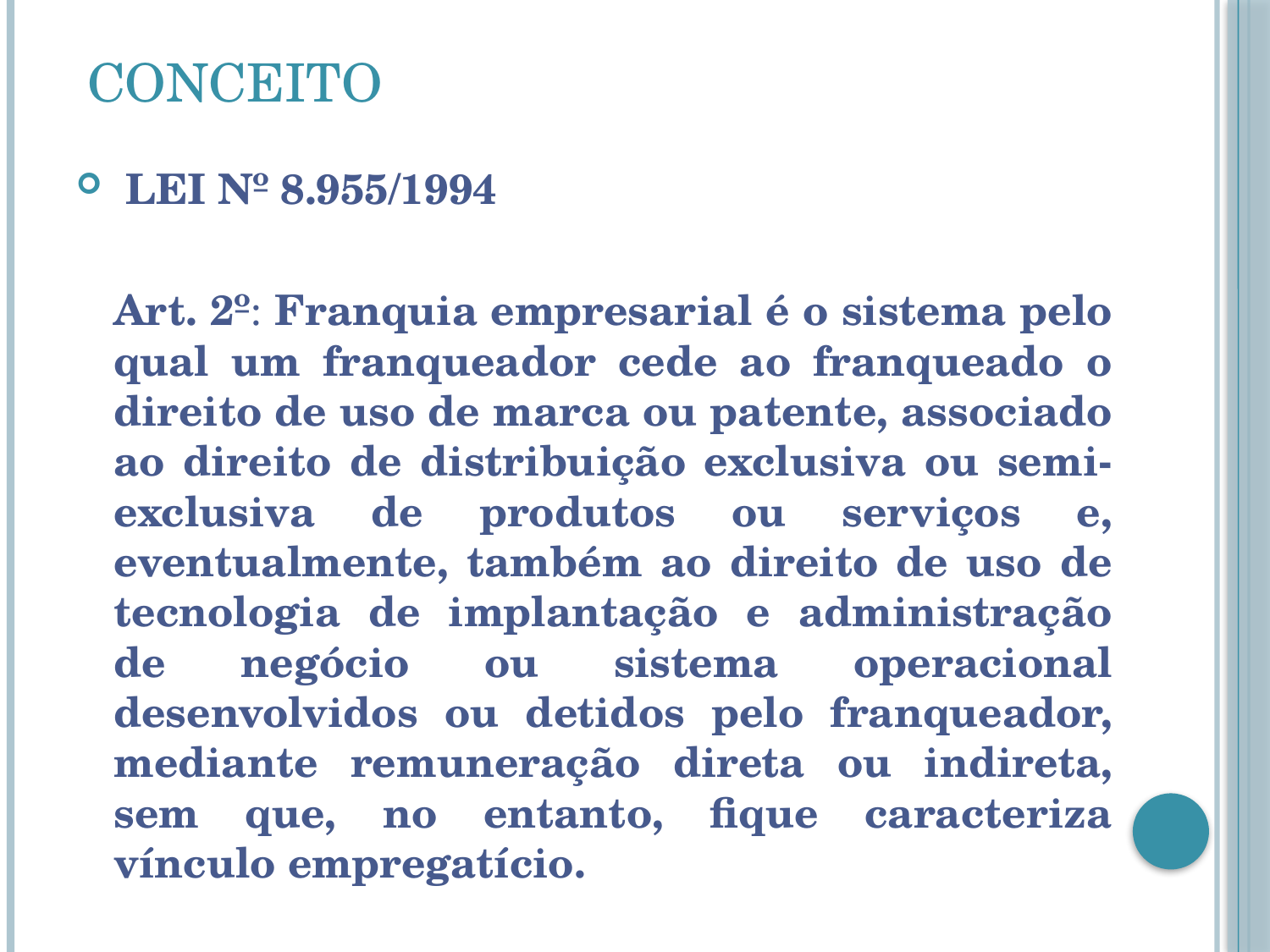

# Conceito
 LEI Nº 8.955/1994

	Art. 2º: Franquia empresarial é o sistema pelo qual um franqueador cede ao franqueado o direito de uso de marca ou patente, associado ao direito de distribuição exclusiva ou semi-exclusiva de produtos ou serviços e, eventualmente, também ao direito de uso de tecnologia de implantação e administração de negócio ou sistema operacional desenvolvidos ou detidos pelo franqueador, mediante remuneração direta ou indireta, sem que, no entanto, fique caracteriza vínculo empregatício.